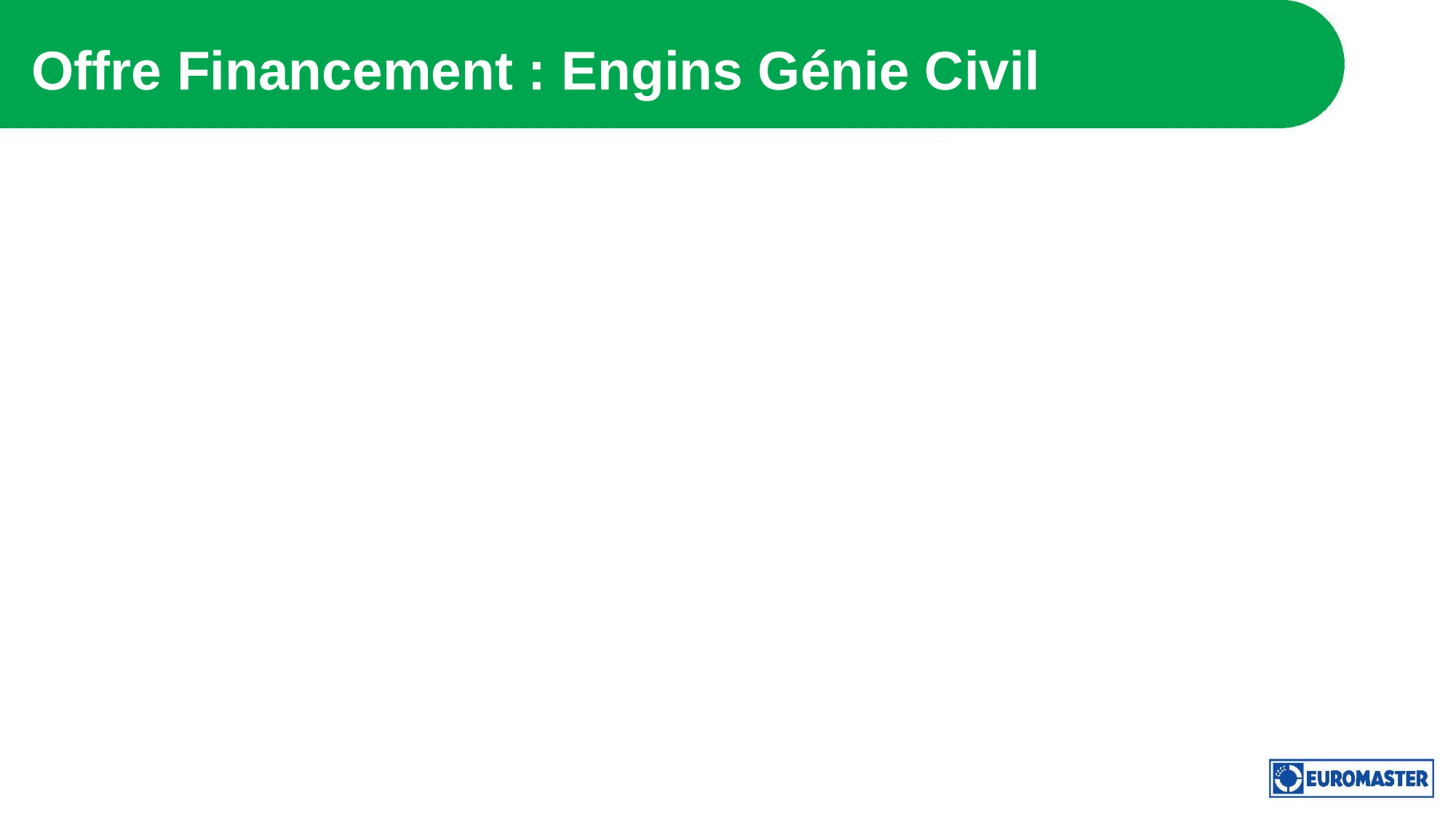

# Offre Financement : Engins Génie Civil